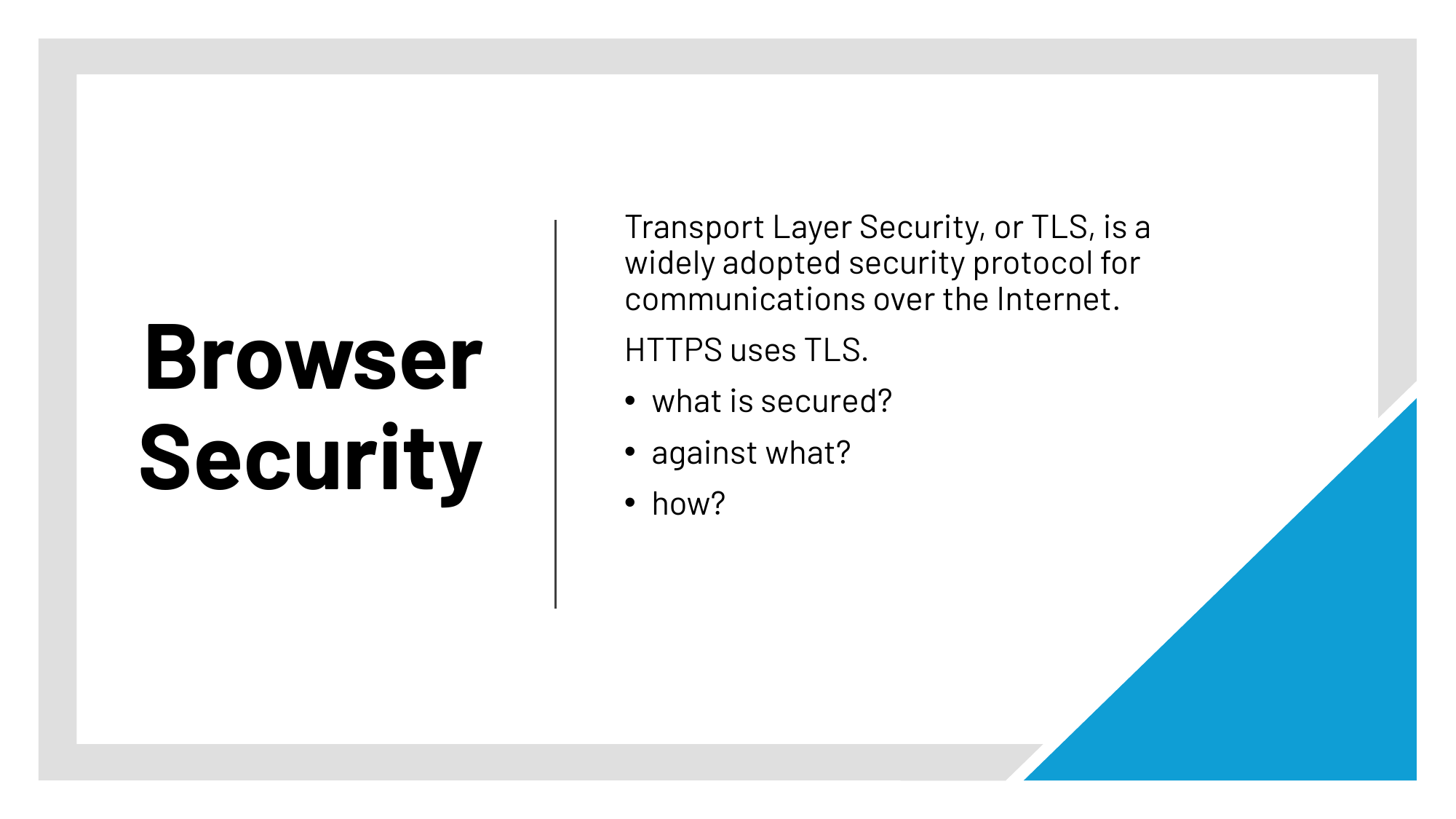

# Browser Security
Transport Layer Security, or TLS, is a widely adopted security protocol for communications over the Internet.
HTTPS uses TLS.
what is secured?
against what?
how?